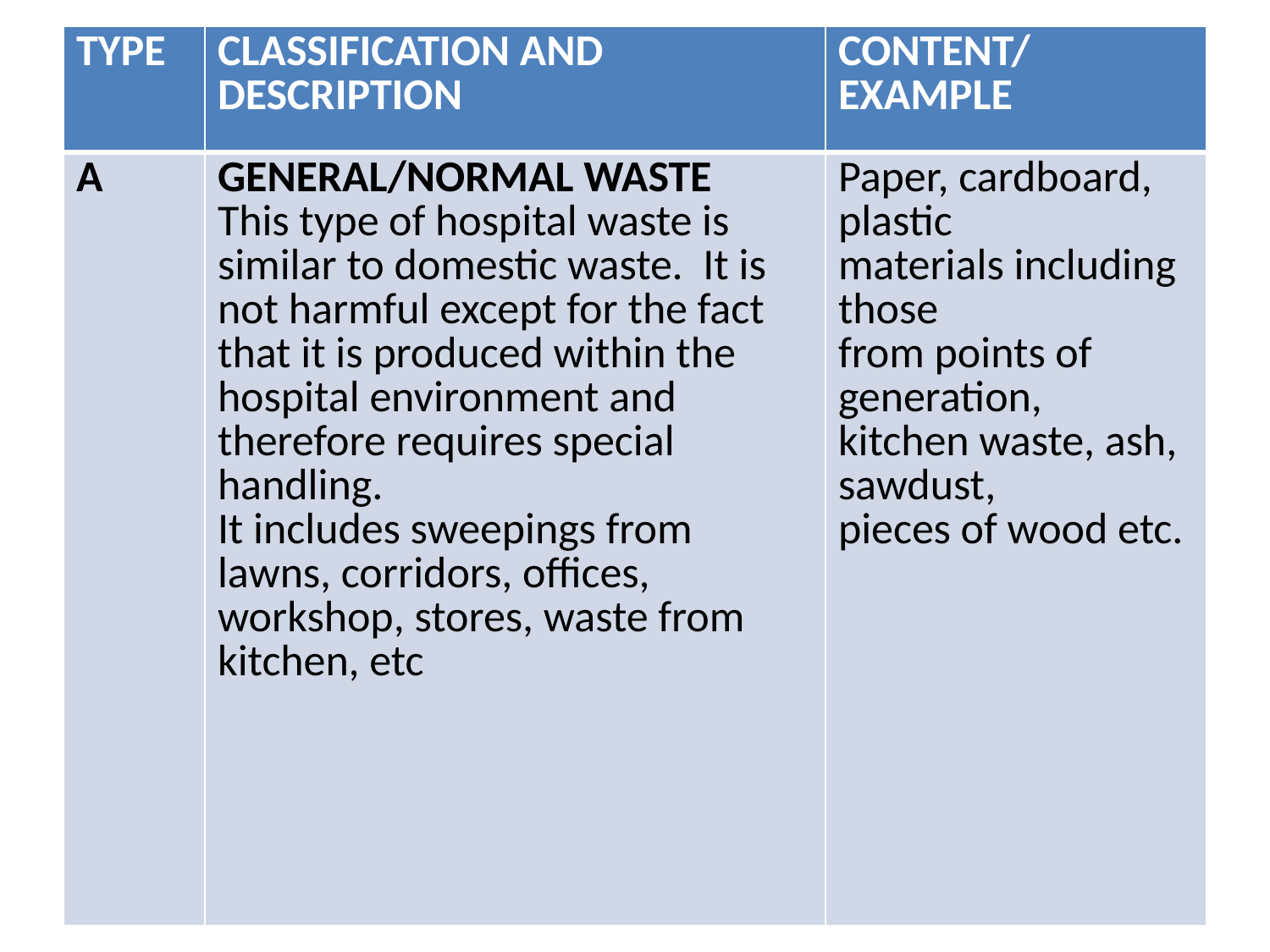

| TYPE | CLASSIFICATION AND DESCRIPTION | CONTENT/EXAMPLE |
| --- | --- | --- |
| A | GENERAL/NORMAL WASTE This type of hospital waste is similar to domestic waste. It is not harmful except for the fact that it is produced within the hospital environment and therefore requires special handling. It includes sweepings from lawns, corridors, offices, workshop, stores, waste from kitchen, etc | Paper, cardboard, plastic materials including those from points of generation, kitchen waste, ash, sawdust, pieces of wood etc. |